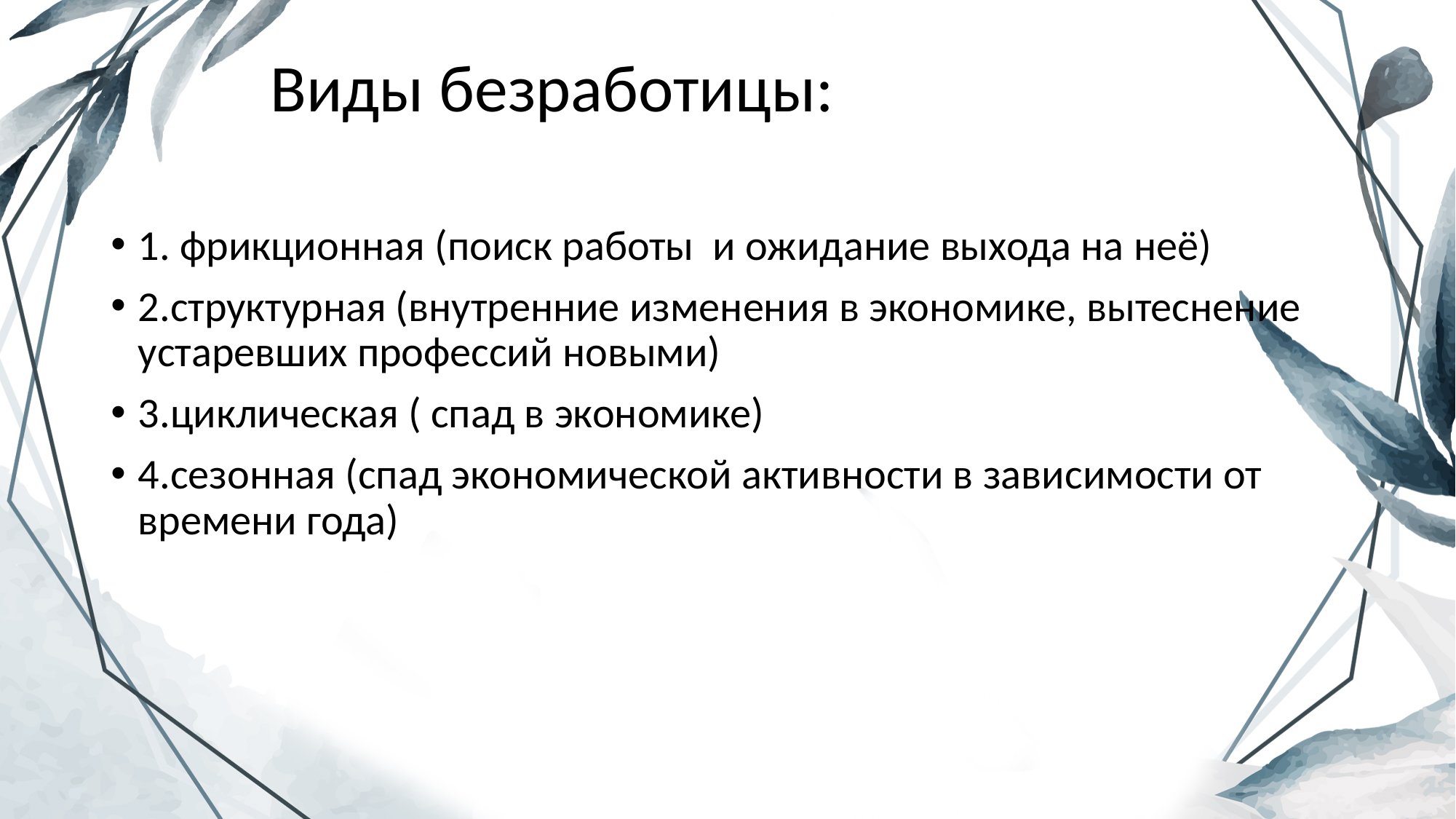

# Виды безработицы:
1. фрикционная (поиск работы  и ожидание выхода на неё)
2.структурная (внутренние изменения в экономике, вытеснение устаревших профессий новыми)
3.циклическая ( спад в экономике)
4.сезонная (спад экономической активности в зависимости от времени года)